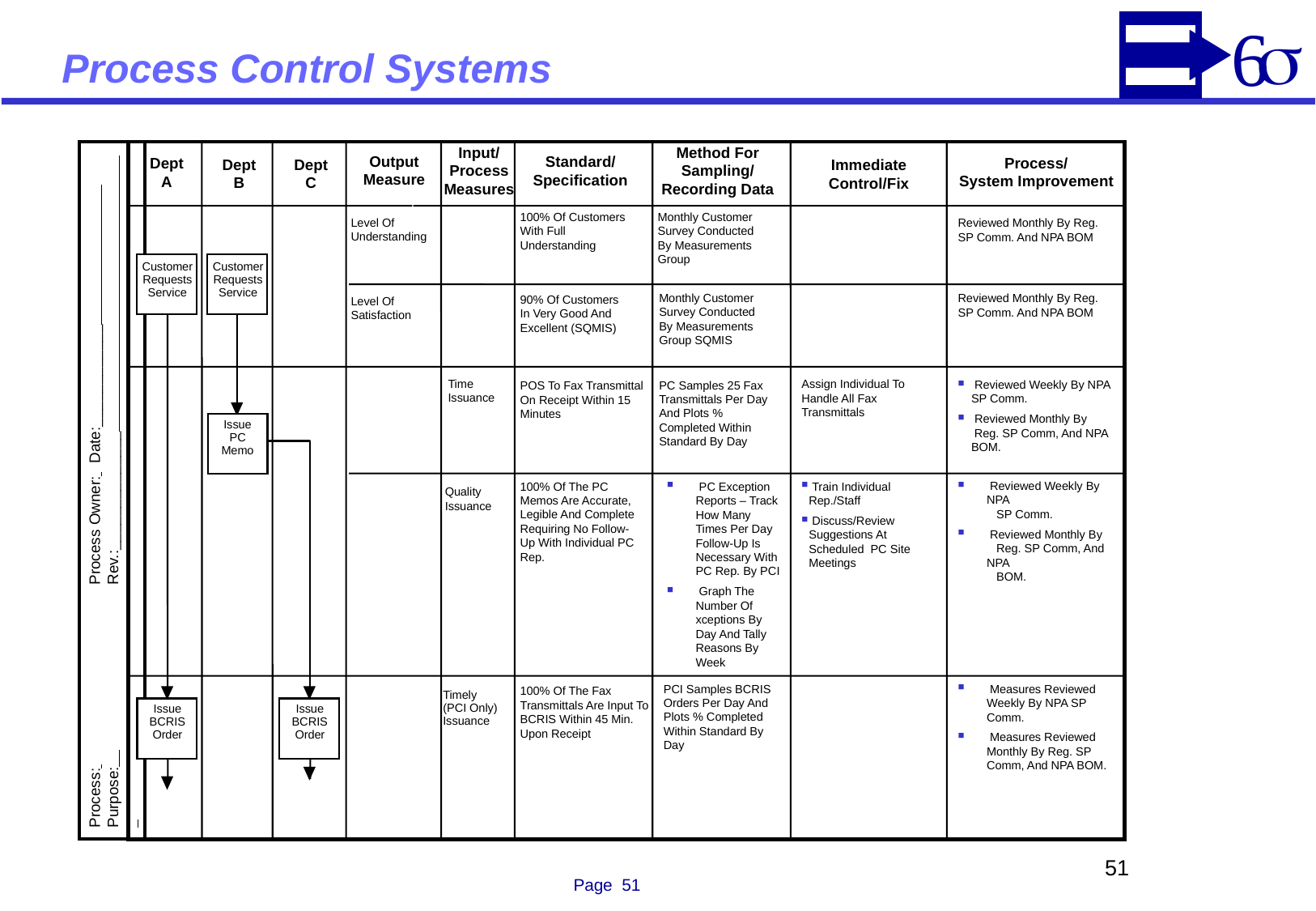

# Process Control Systems
Input/
Process
Measures
Method For
Sampling/
Recording Data

Output
Measure
Standard/
Specification
Process/
System Improvement
Dept
A
Dept
C
Dept
B
Immediate
Control/Fix
100% Of Customers With Full Understanding
Monthly Customer Survey Conducted By Measurements Group

Level Of Understanding
Reviewed Monthly By Reg. SP Comm. And NPA BOM

Customer
Requests
Service

Customer
Requests
Service

Monthly Customer Survey Conducted By Measurements Group SQMIS
Reviewed Monthly By Reg. SP Comm. And NPA BOM
90% Of Customers In Very Good And Excellent (SQMIS)
Level Of Satisfaction

Time Issuance
Assign Individual To Handle All Fax Transmittals
 Reviewed Weekly By NPA  SP Comm.
 Reviewed Monthly By
 Reg. SP Comm, And NPA
BOM.
PC Samples 25 Fax Transmittals Per Day And Plots % Completed Within Standard By Day
POS To Fax Transmittal On Receipt Within 15 Minutes

Issue
PC
Memo

Process: 		Process Owner: 	Date:____________
Purpose:    		Rev.:______________
 Reviewed Weekly By NPA
   SP Comm.
 Reviewed Monthly By
   Reg. SP Comm, And NPA
   BOM.

100% Of The PC Memos Are Accurate, Legible And Complete Requiring No Follow-Up With Individual PC Rep.
 PC Exception Reports – Track How Many Times Per Day Follow-Up Is Necessary With PC Rep. By PCI
 Graph The Number Of  xceptions By Day And Tally Reasons By Week
 Train Individual Rep./Staff
 Discuss/Review Suggestions At Scheduled  PC Site Meetings
Quality Issuance

PCI Samples BCRIS Orders Per Day And Plots % Completed Within Standard By Day
 Measures Reviewed Weekly By NPA SP Comm.
 Measures Reviewed Monthly By Reg. SP Comm, And NPA BOM.
100% Of The Fax Transmittals Are Input To BCRIS Within 45 Min. Upon Receipt

Timely
(PCI Only)
Issuance

Issue
BCRIS
Order

Issue
BCRIS
Order